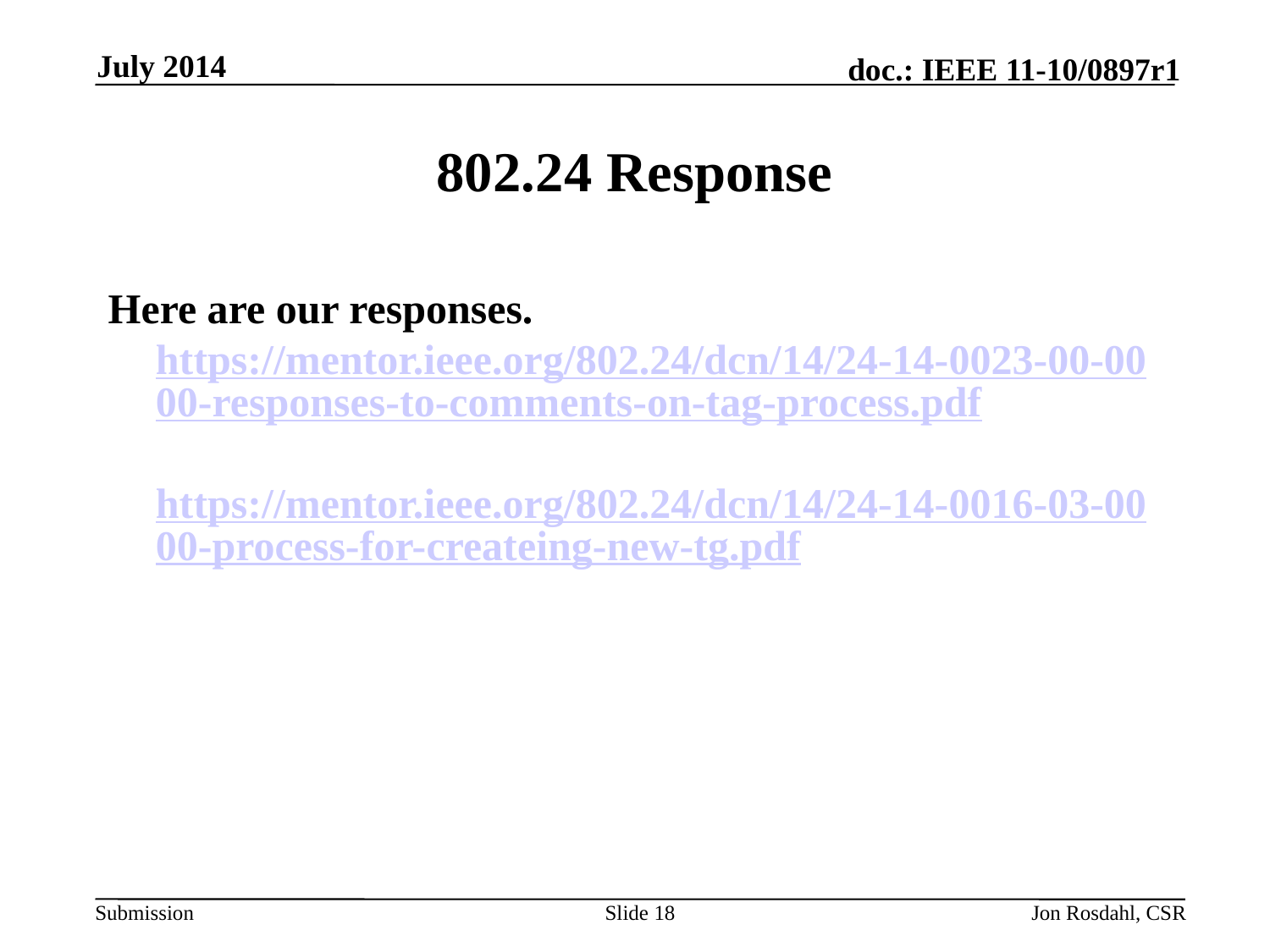

July 2014
# 802.24 Response
Here are our responses.
https://mentor.ieee.org/802.24/dcn/14/24-14-0023-00-0000-responses-to-comments-on-tag-process.pdf
https://mentor.ieee.org/802.24/dcn/14/24-14-0016-03-0000-process-for-createing-new-tg.pdf
Slide 18
Jon Rosdahl, CSR